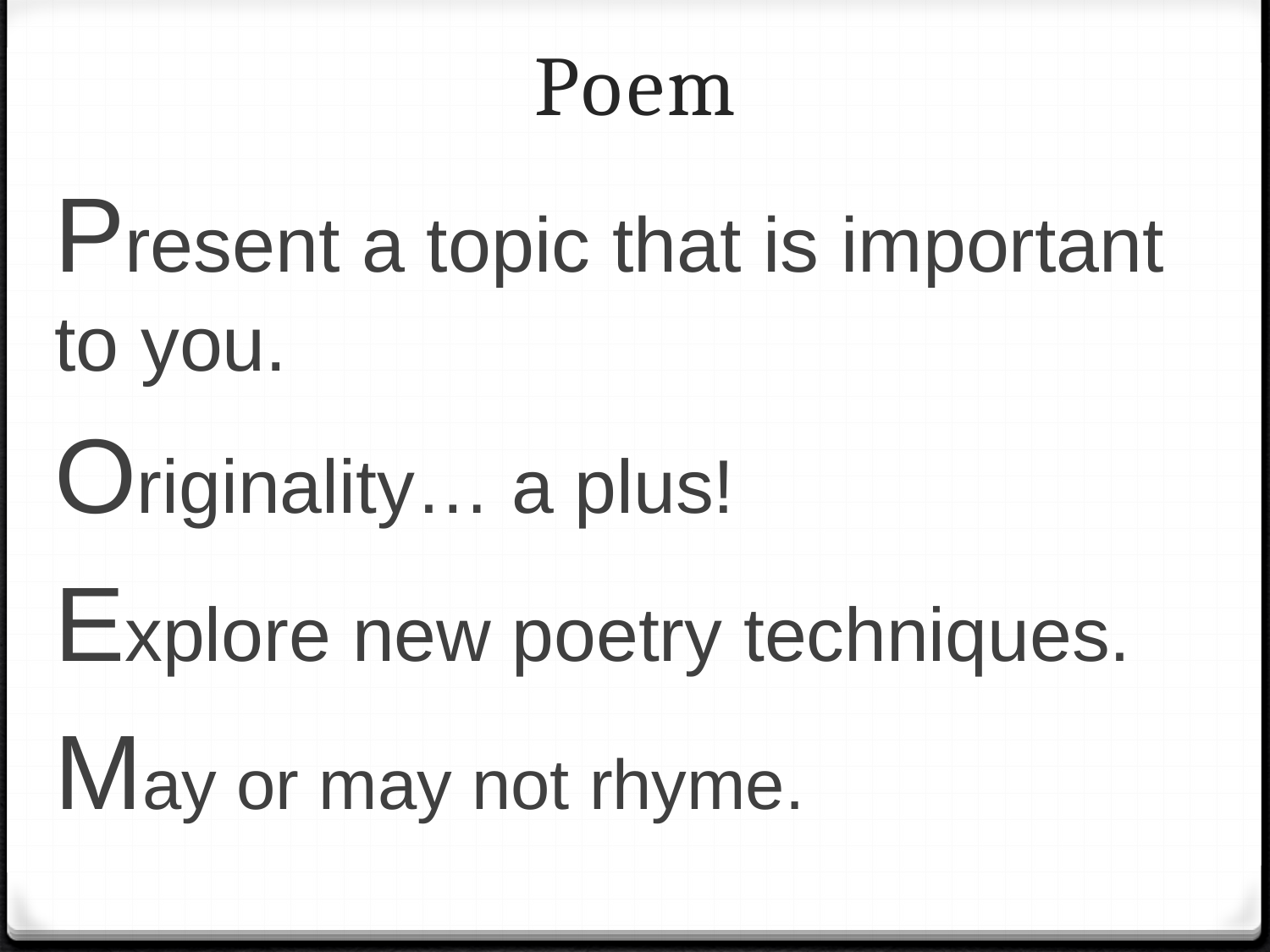

# Poem
Present a topic that is important to you.
Originality… a plus!
Explore new poetry techniques.
May or may not rhyme.